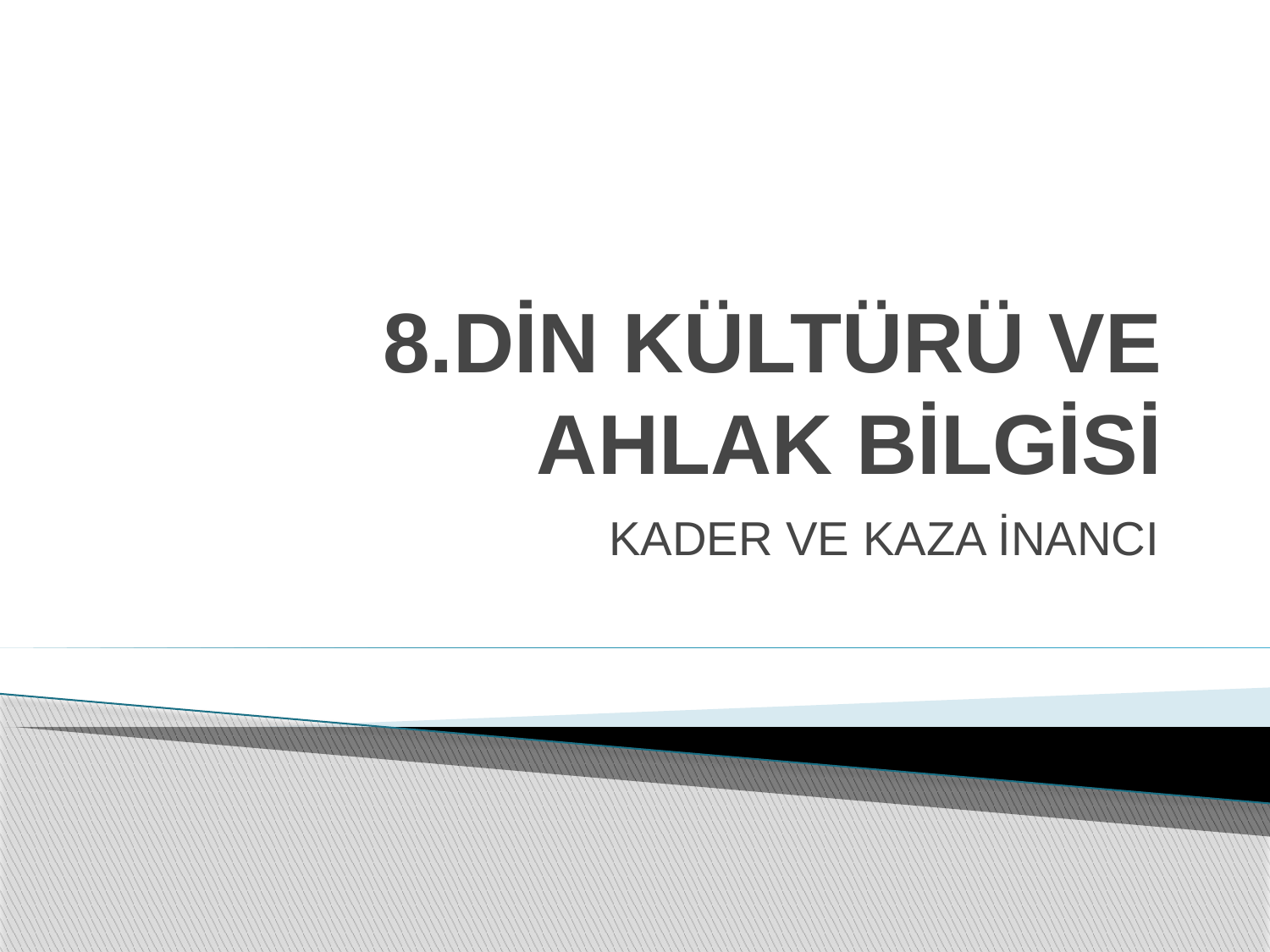

# 8.DİN KÜLTÜRÜ VE AHLAK BİLGİSİ
KADER VE KAZA İNANCI